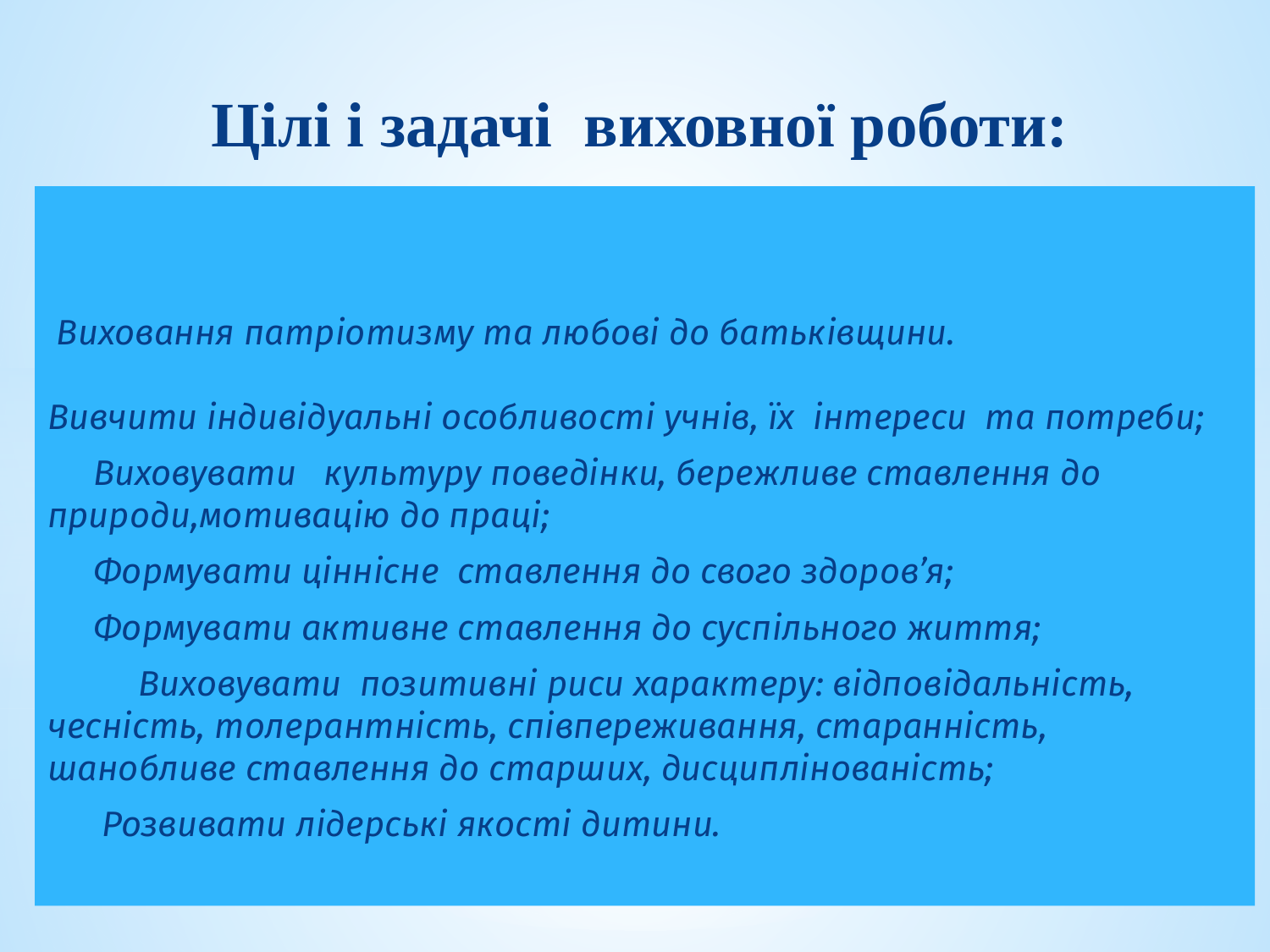

Цілі і задачі  виховної роботи:
 Виховання патріотизму та любові до батьківщини.

Вивчити індивідуальні особливості учнів, їх  інтереси  та потреби;
     Виховувати   культуру поведінки, бережливе ставлення до природи,мотивацію до праці;
     Формувати ціннісне  ставлення до свого здоров’я;
     Формувати активне ставлення до суспільного життя;
          Виховувати  позитивні риси характеру: відповідальність, чесність, толерантність, співпереживання, старанність, шанобливе ставлення до старших, дисциплінованість;
      Розвивати лідерські якості дитини.